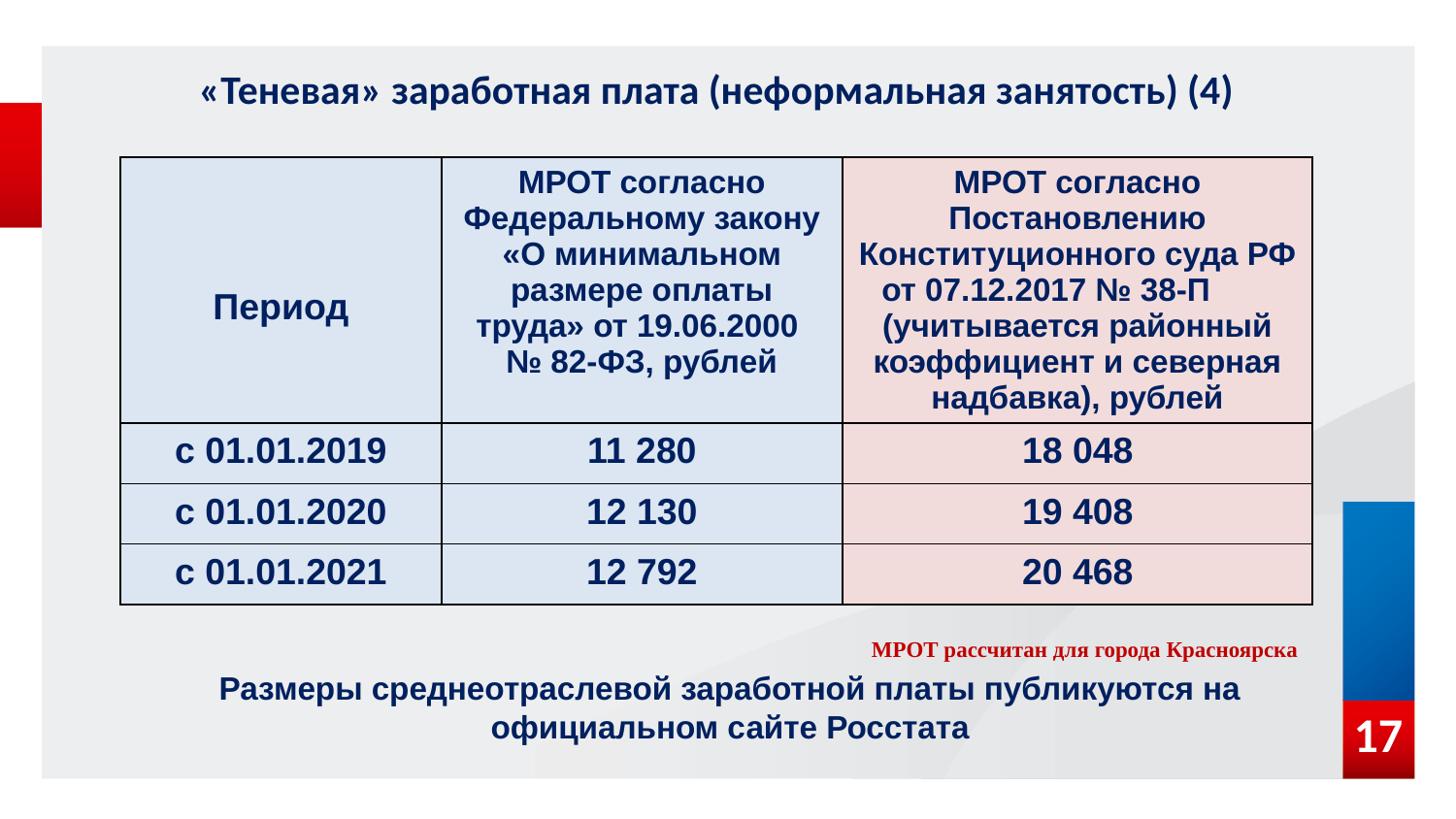

# «Теневая» заработная плата (неформальная занятость) (4)
| Период | МРОТ согласно Федеральному закону «О минимальном размере оплаты труда» от 19.06.2000 № 82-ФЗ, рублей | МРОТ согласно Постановлению Конституционного суда РФ от 07.12.2017 № 38-П (учитывается районный коэффициент и северная надбавка), рублей |
| --- | --- | --- |
| с 01.01.2019 | 11 280 | 18 048 |
| с 01.01.2020 | 12 130 | 19 408 |
| с 01.01.2021 | 12 792 | 20 468 |

МРОТ рассчитан для города Красноярска
Размеры среднеотраслевой заработной платы публикуются на официальном сайте Росстата

17